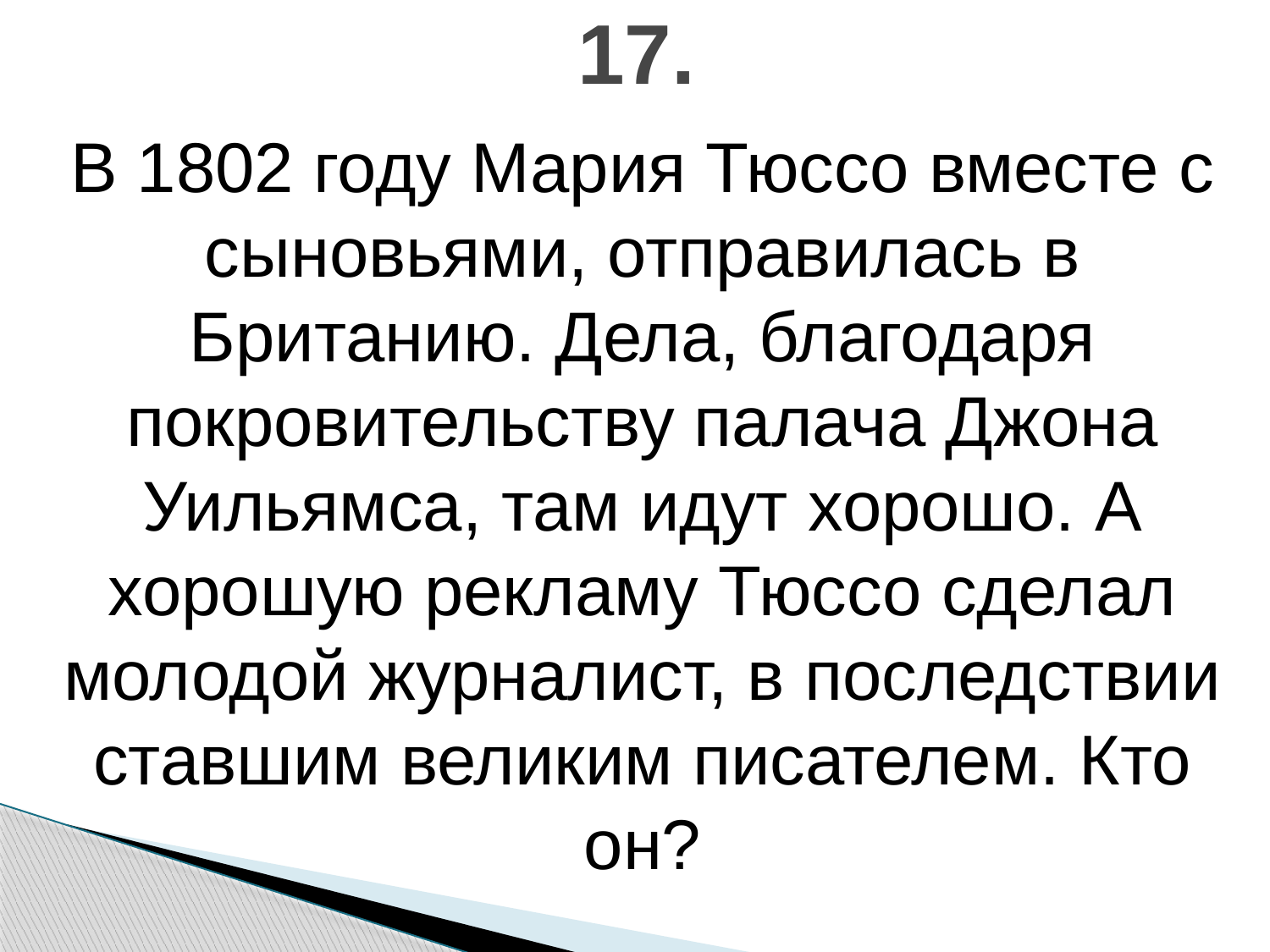

# 17.
В 1802 году Мария Тюссо вместе с сыновьями, отправилась в Британию. Дела, благодаря покровительству палача Джона Уильямса, там идут хорошо. А хорошую рекламу Тюссо сделал молодой журналист, в последствии ставшим великим писателем. Кто он?